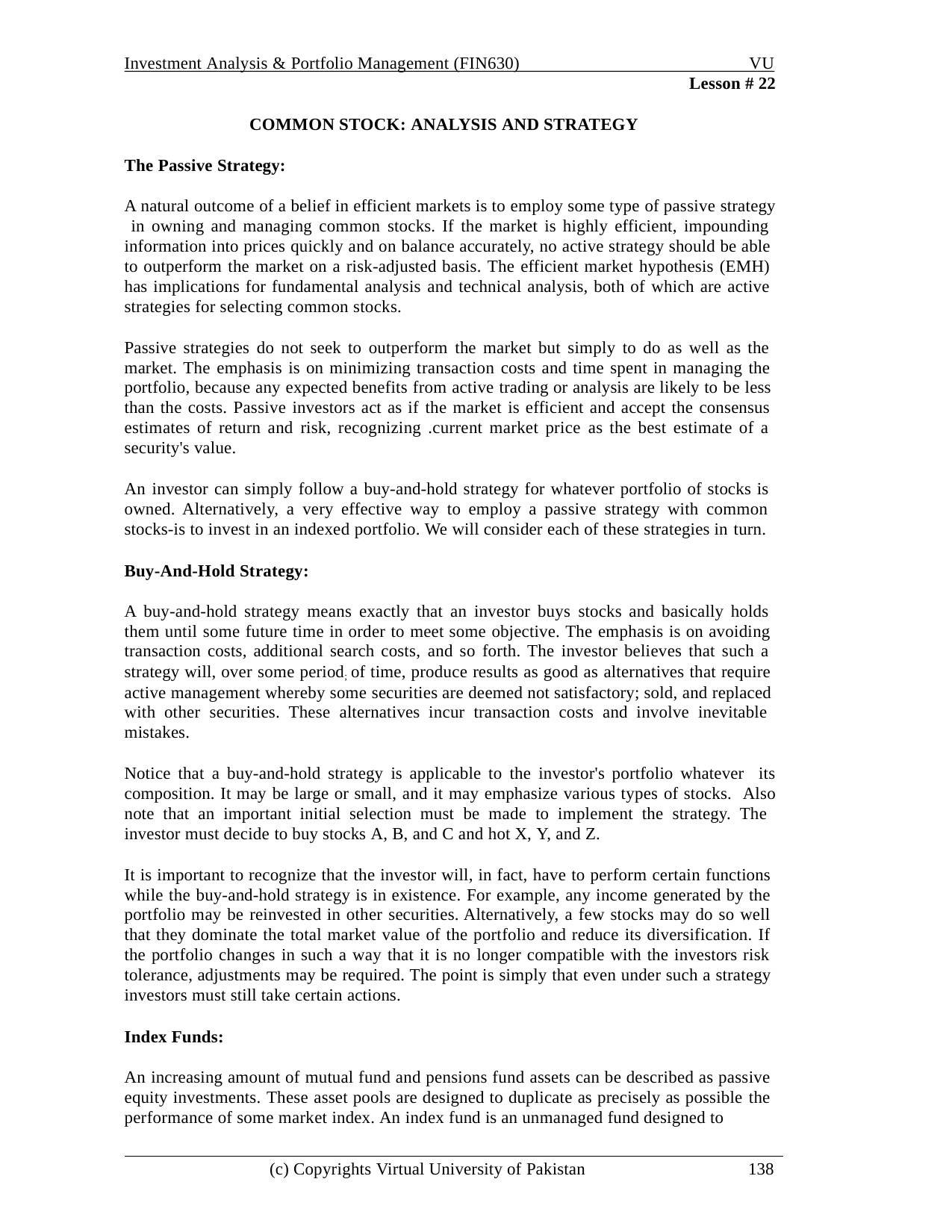

Investment Analysis & Portfolio Management (FIN630)
VU
Lesson # 22

COMMON STOCK: ANALYSIS AND STRATEGY

The Passive Strategy:

A natural outcome of a belief in efficient markets is to employ some type of passive strategy  in owning and managing common stocks. If the market is highly efficient, impounding  information into prices quickly and on balance accurately, no active strategy should be able  to outperform the market on a risk-adjusted basis. The efficient market hypothesis (EMH)  has implications for fundamental analysis and technical analysis, both of which are active  strategies for selecting common stocks.

Passive strategies do not seek to outperform the market but simply to do as well as the  market. The emphasis is on minimizing transaction costs and time spent in managing the  portfolio, because any expected benefits from active trading or analysis are likely to be less  than the costs. Passive investors act as if the market is efficient and accept the consensus  estimates of return and risk, recognizing .current market price as the best estimate of a  security's value.

An investor can simply follow a buy-and-hold strategy for whatever portfolio of stocks is  owned. Alternatively, a very effective way to employ a passive strategy with common  stocks-is to invest in an indexed portfolio. We will consider each of these strategies in turn.

Buy-And-Hold Strategy:

A buy-and-hold strategy means exactly that an investor buys stocks and basically holds  them until some future time in order to meet some objective. The emphasis is on avoiding  transaction costs, additional search costs, and so forth. The investor believes that such a  strategy will, over some period; of time, produce results as good as alternatives that require  active management whereby some securities are deemed not satisfactory; sold, and replaced  with other securities. These alternatives incur transaction costs and involve inevitable  mistakes.

Notice that a buy-and-hold strategy is applicable to the investor's portfolio whatever  its composition. It may be large or small, and it may emphasize various types of stocks.  Also note that an important initial selection must be made to implement the strategy. The  investor must decide to buy stocks A, B, and C and hot X, Y, and Z.

It is important to recognize that the investor will, in fact, have to perform certain functions  while the buy-and-hold strategy is in existence. For example, any income generated by the  portfolio may be reinvested in other securities. Alternatively, a few stocks may do so well  that they dominate the total market value of the portfolio and reduce its diversification. If  the portfolio changes in such a way that it is no longer compatible with the investors risk  tolerance, adjustments may be required. The point is simply that even under such a strategy  investors must still take certain actions.

Index Funds:

An increasing amount of mutual fund and pensions fund assets can be described as passive  equity investments. These asset pools are designed to duplicate as precisely as possible the  performance of some market index. An index fund is an unmanaged fund designed to

(c) Copyrights Virtual University of Pakistan
138